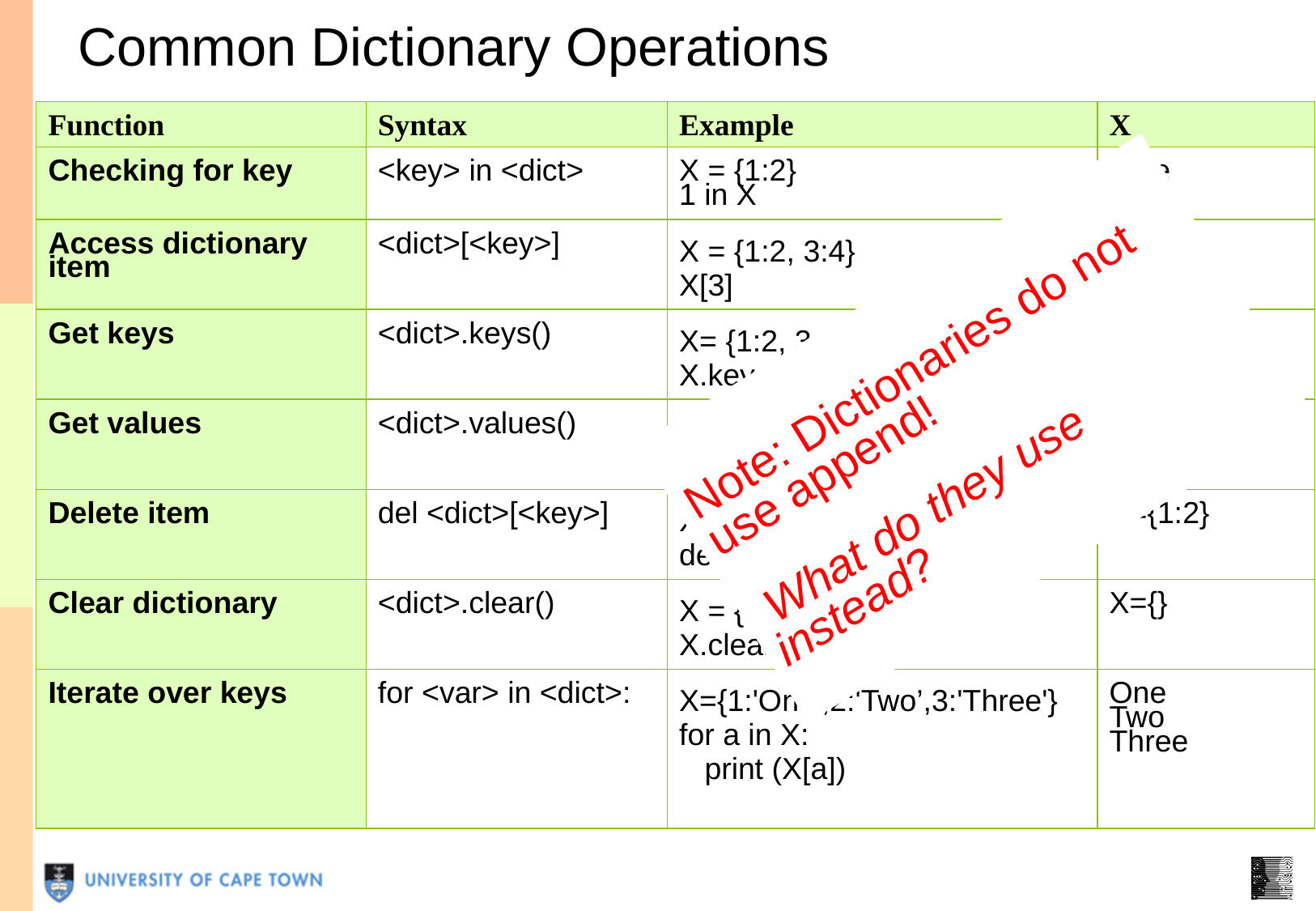

# Common Dictionary Operations
| Function | Syntax | Example | X |
| --- | --- | --- | --- |
| Checking for key | <key> in <dict> | X = {1:2} 1 in X | True |
| Access dictionary item | <dict>[<key>] | X = {1:2, 3:4} X[3] | 4 |
| Get keys | <dict>.keys() | X= {1:2, 3:4} X.keys() | [1,3] |
| Get values | <dict>.values() | X= {1:2, 3:4} X.values() | [2,4] |
| Delete item | del <dict>[<key>] | X= {1:2, 3:4} del X[3] | X={1:2} |
| Clear dictionary | <dict>.clear() | X = {1:2, 3:4} X.clear() | X={} |
| Iterate over keys | for <var> in <dict>: | X={1:'One',2:'Two’,3:'Three'} for a in X: print (X[a]) | One Two Three |

Note: Dictionaries do not use append!

 What do they use instead?